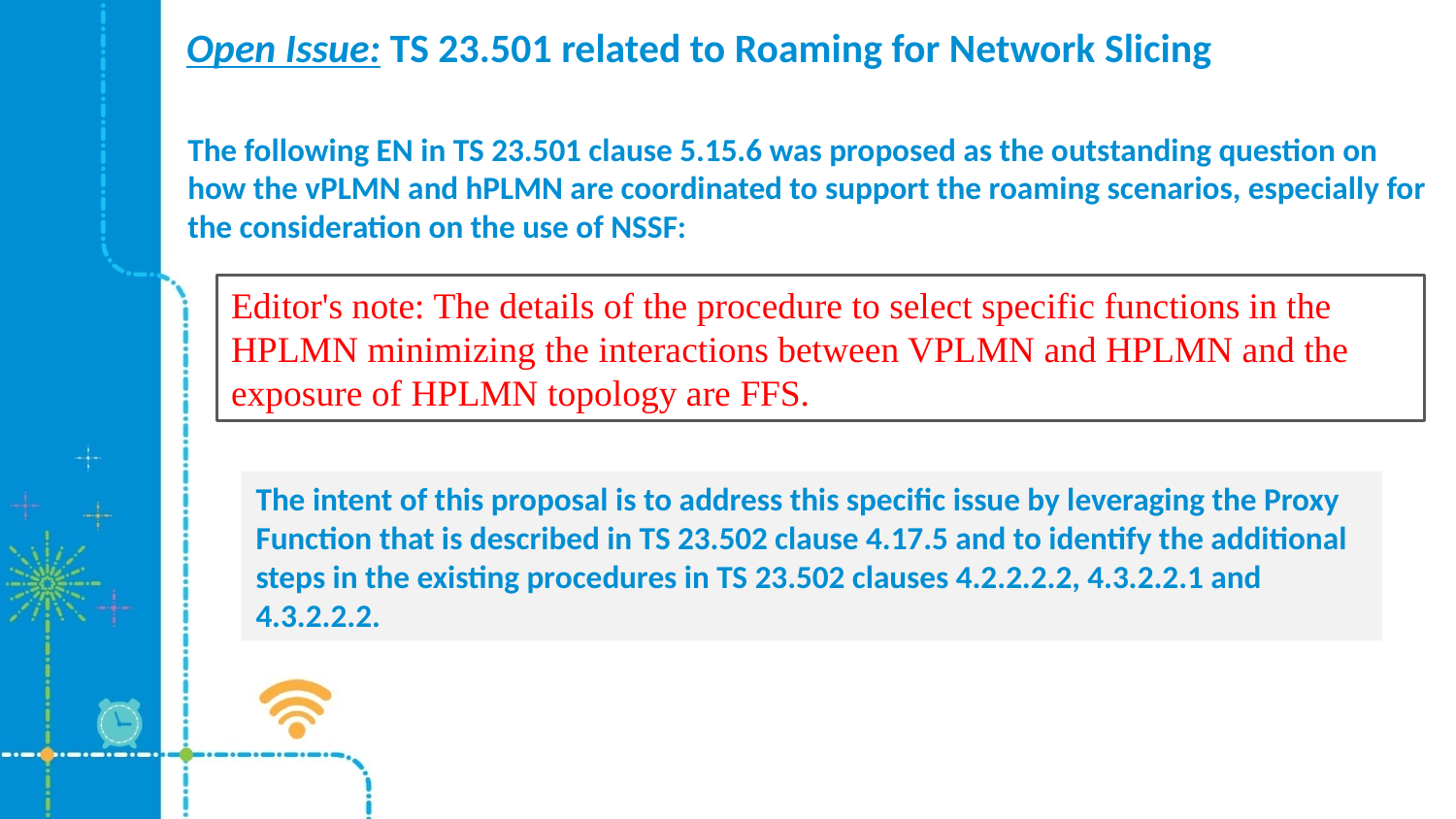

Open Issue: TS 23.501 related to Roaming for Network Slicing
The following EN in TS 23.501 clause 5.15.6 was proposed as the outstanding question on how the vPLMN and hPLMN are coordinated to support the roaming scenarios, especially for the consideration on the use of NSSF:
Editor's note: The details of the procedure to select specific functions in the HPLMN minimizing the interactions between VPLMN and HPLMN and the exposure of HPLMN topology are FFS.
The intent of this proposal is to address this specific issue by leveraging the Proxy Function that is described in TS 23.502 clause 4.17.5 and to identify the additional steps in the existing procedures in TS 23.502 clauses 4.2.2.2.2, 4.3.2.2.1 and 4.3.2.2.2.